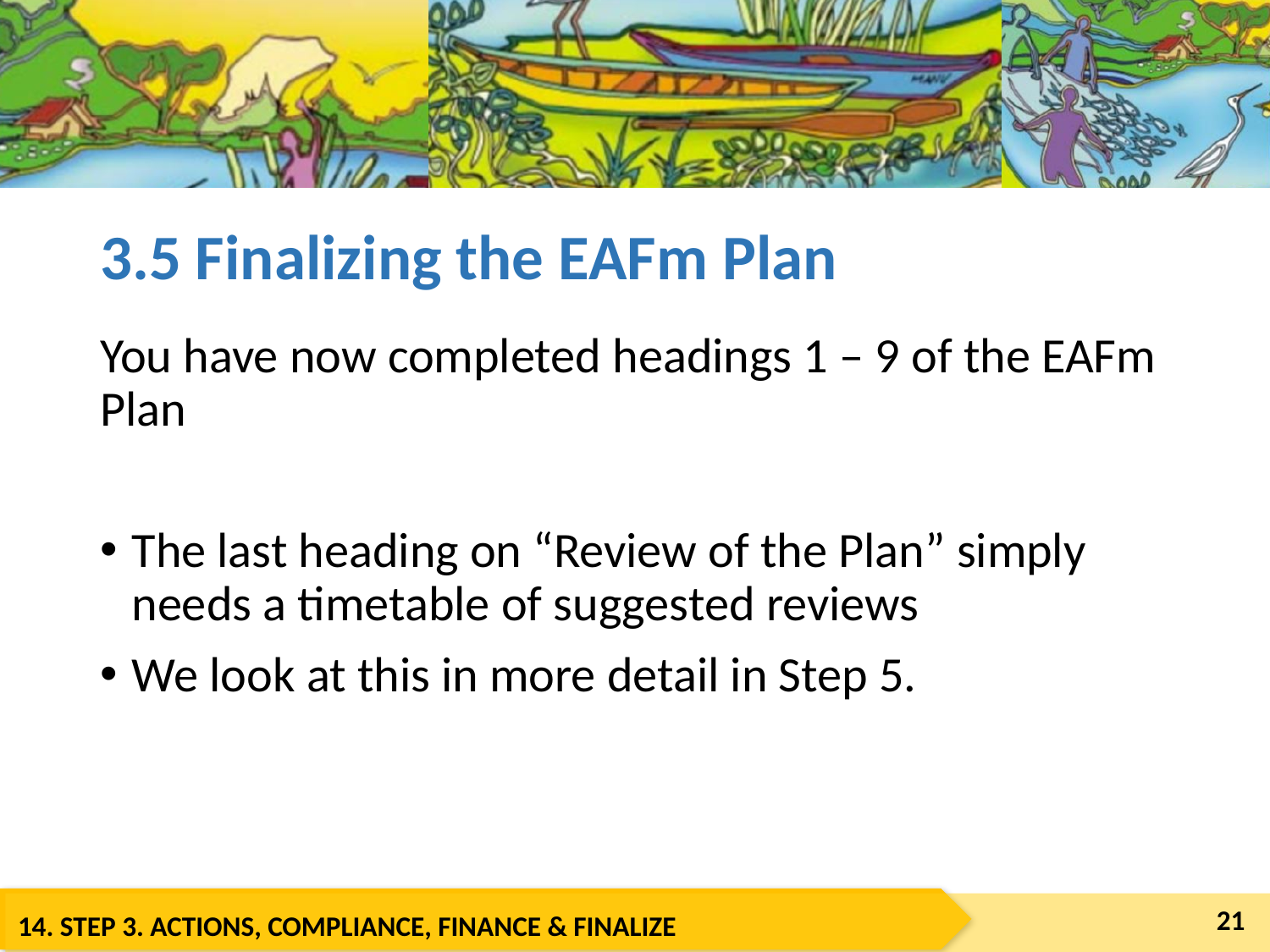

# 3.5 Finalizing the EAFm Plan
You have now completed headings 1 – 9 of the EAFm Plan

The last heading on “Review of the Plan” simply needs a timetable of suggested reviews
We look at this in more detail in Step 5.

21